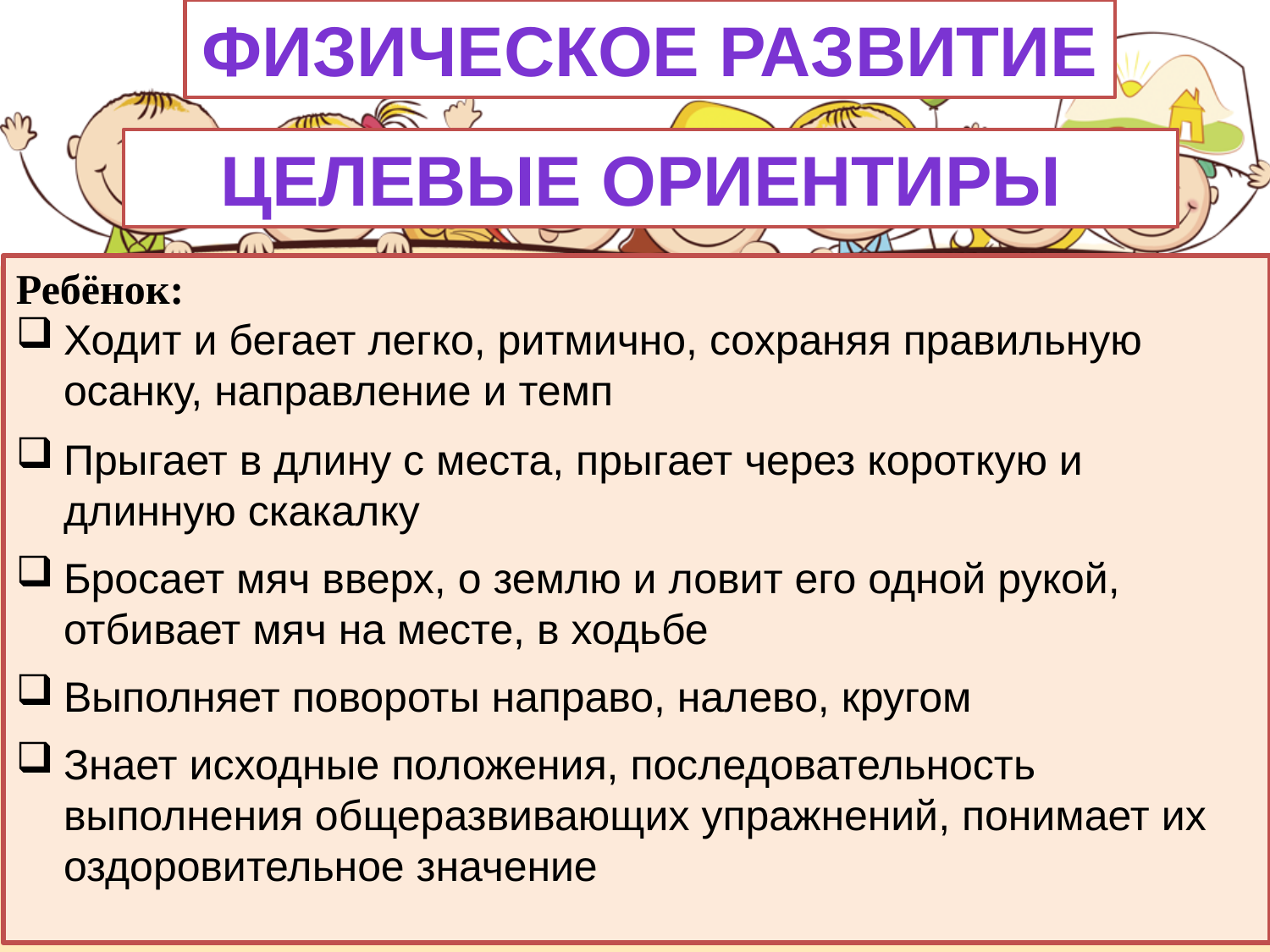

Физическое развитие
Целевые ориентиры
Ребёнок:
Ходит и бегает легко, ритмично, сохраняя правильную осанку, направление и темп

Прыгает в длину с места, прыгает через короткую и длинную скакалку

Бросает мяч вверх, о землю и ловит его одной рукой, отбивает мяч на месте, в ходьбе

Выполняет повороты направо, налево, кругом

Знает исходные положения, последовательность выполнения общеразвивающих упражнений, понимает их оздоровительное значение